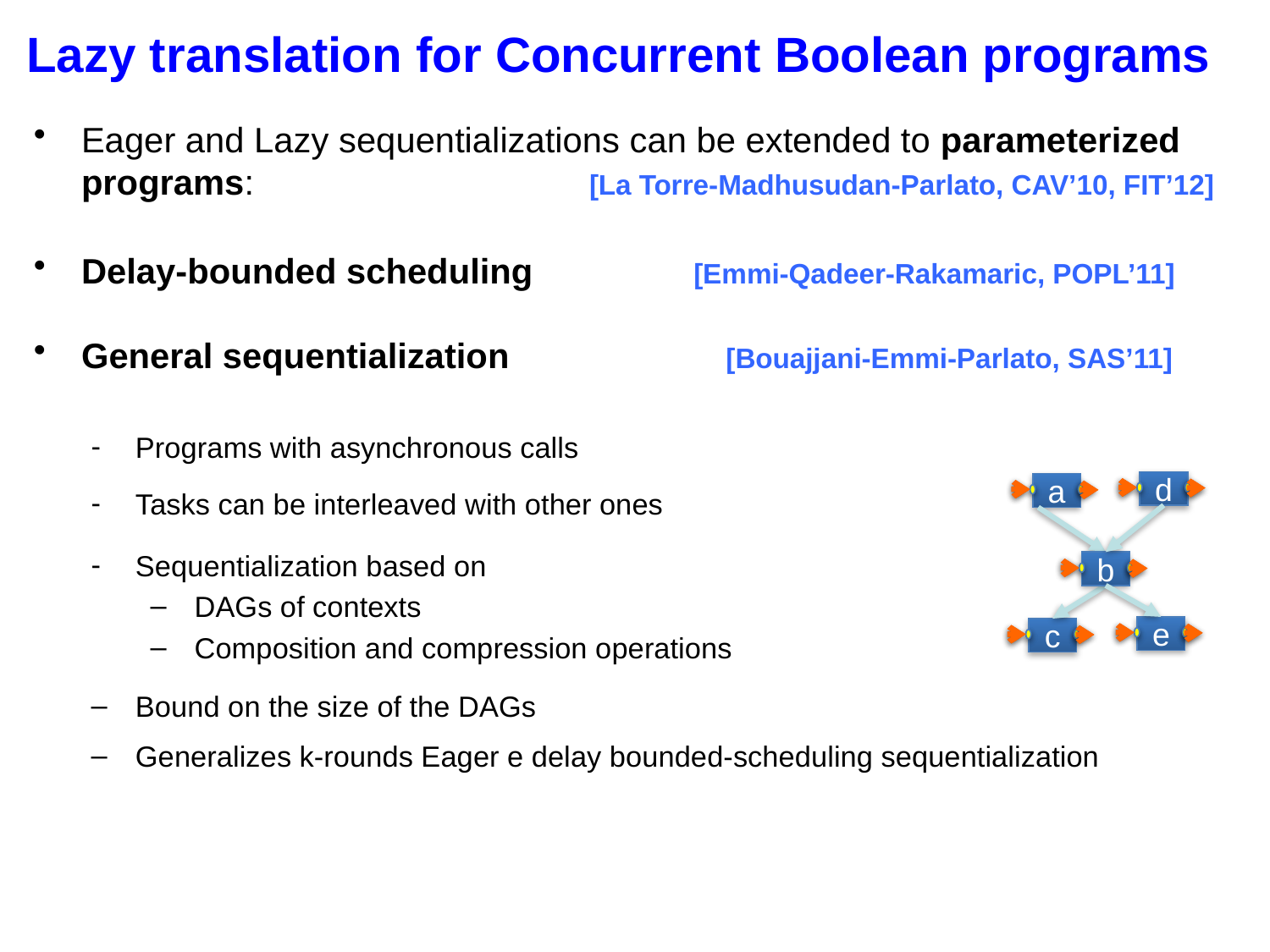

# Lazy translation for Concurrent Boolean programs
Eager and Lazy sequentializations can be extended to parameterized programs:   			[La Torre-Madhusudan-Parlato, CAV’10, FIT’12]

Delay-bounded scheduling                       [Emmi-Qadeer-Rakamaric, POPL’11]

General sequentialization                               [Bouajjani-Emmi-Parlato, SAS’11]

Programs with asynchronous calls

Tasks can be interleaved with other ones

Sequentialization based on
DAGs of contexts
Composition and compression operations

Bound on the size of the DAGs

Generalizes k-rounds Eager e delay bounded-scheduling sequentialization

d

a
b

e

c